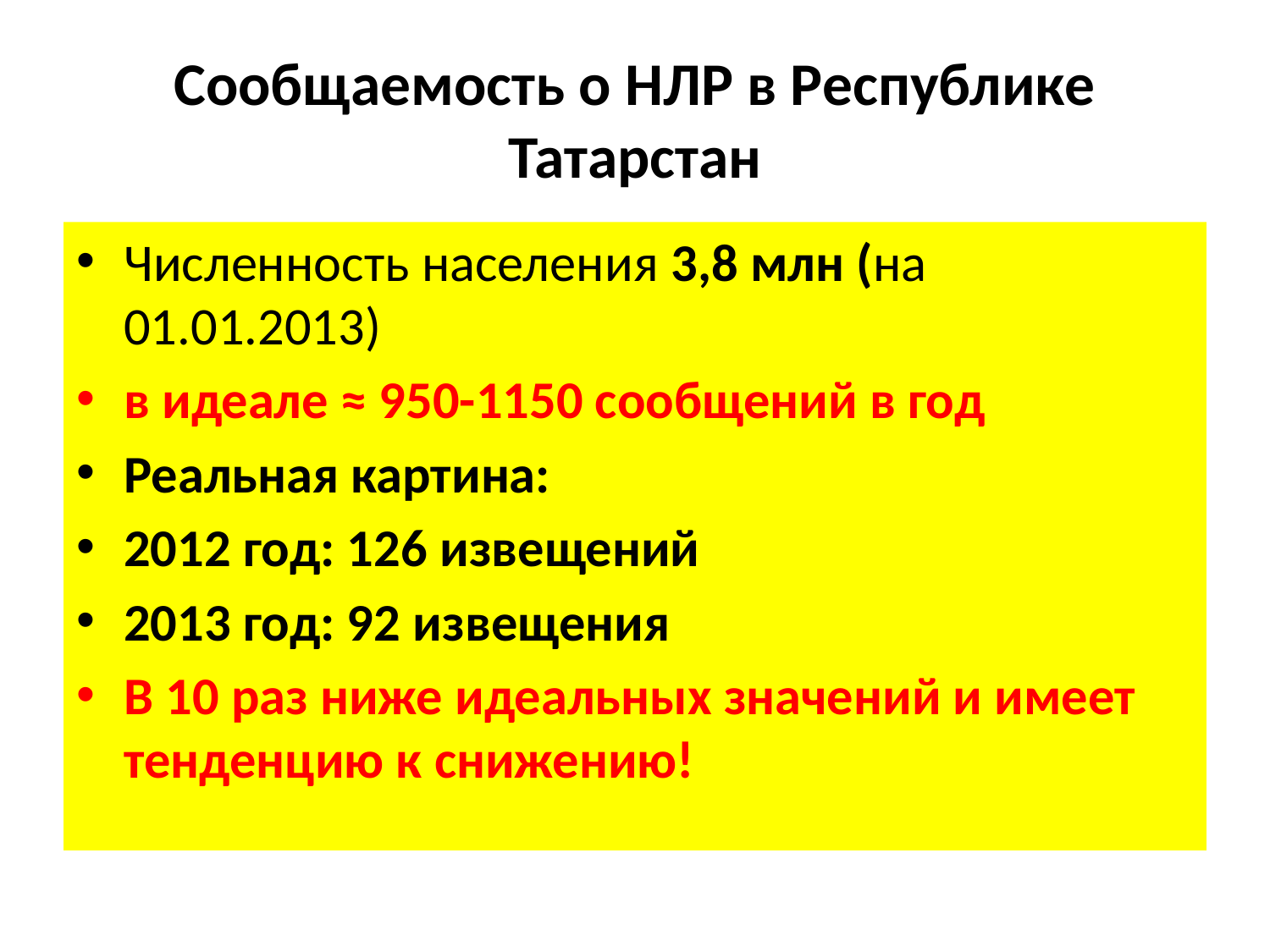

# Сообщаемость о НЛР в Республике Татарстан
Численность населения 3,8 млн (на 01.01.2013)
в идеале ≈ 950-1150 сообщений в год
Реальная картина:
2012 год: 126 извещений
2013 год: 92 извещения
В 10 раз ниже идеальных значений и имеет тенденцию к снижению!